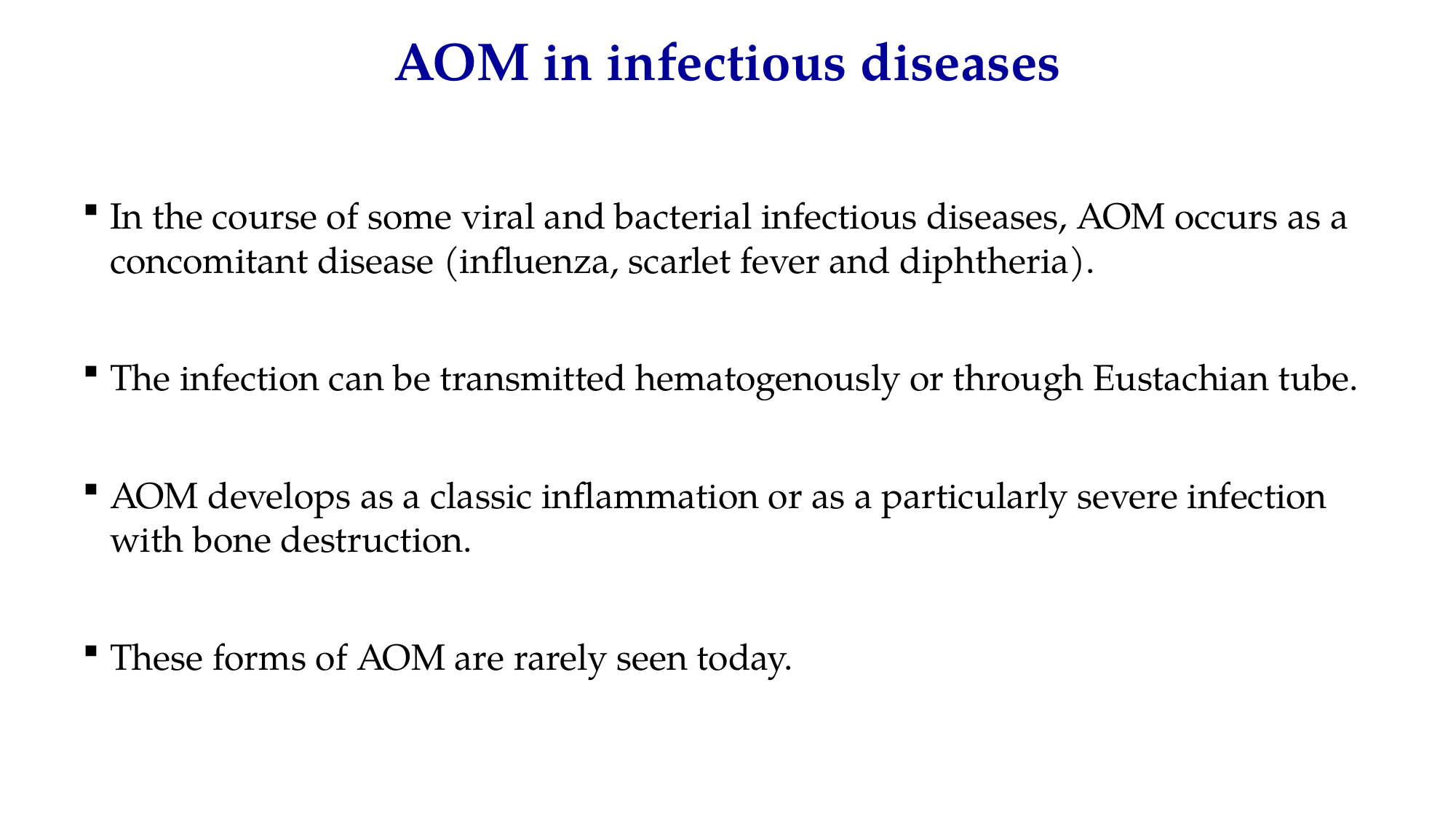

AOM in infectious diseases
In the course of some viral and bacterial infectious diseases, AOM occurs as a concomitant disease (influenza, scarlet fever and diphtheria).

The infection can be transmitted hematogenously or through Eustachian tube.

AOM develops as a classic inflammation or as a particularly severe infection with bone destruction.

These forms of AOM are rarely seen today.